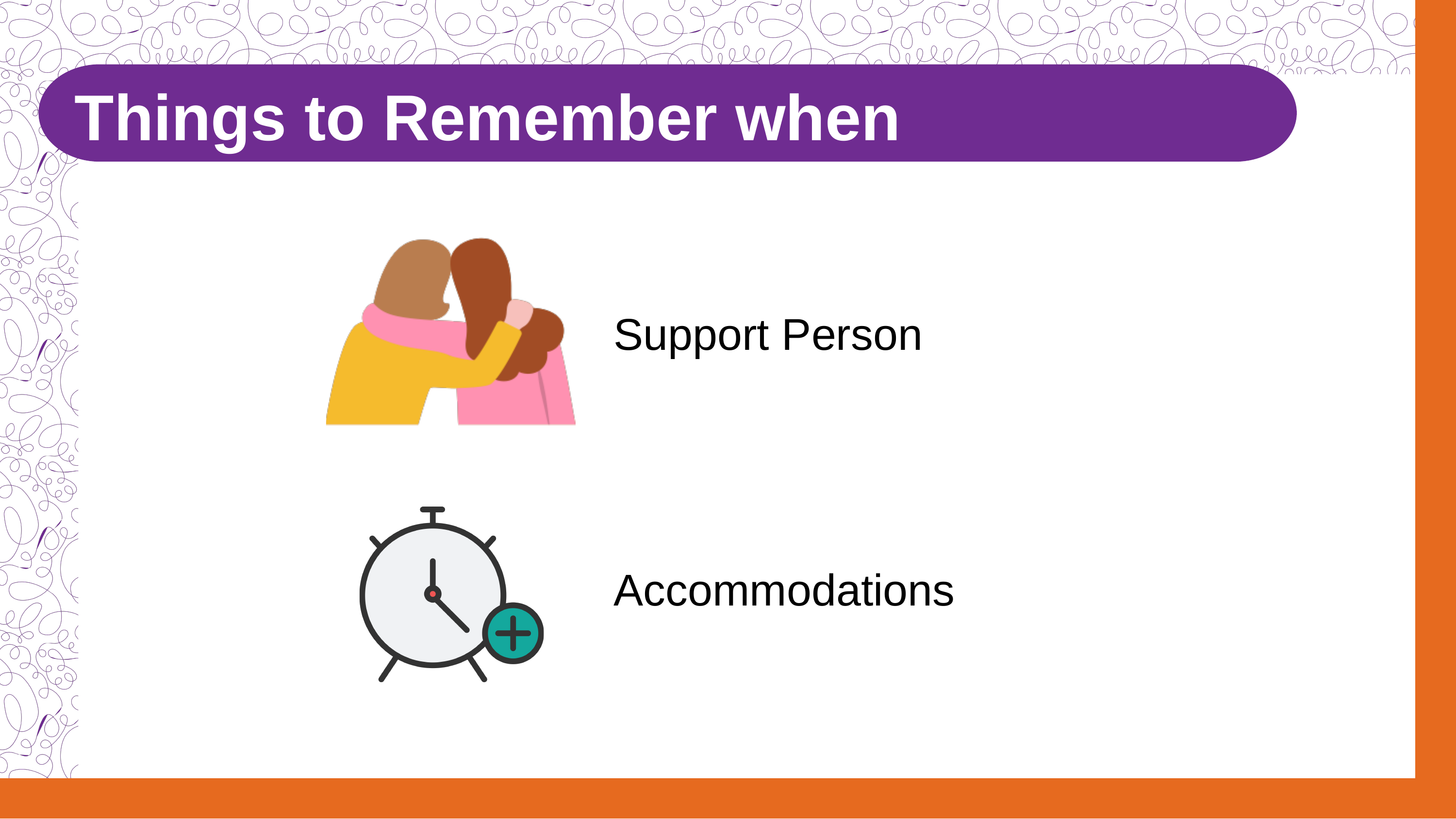

Things to Remember when Scheduling

Support Person

Accommodations